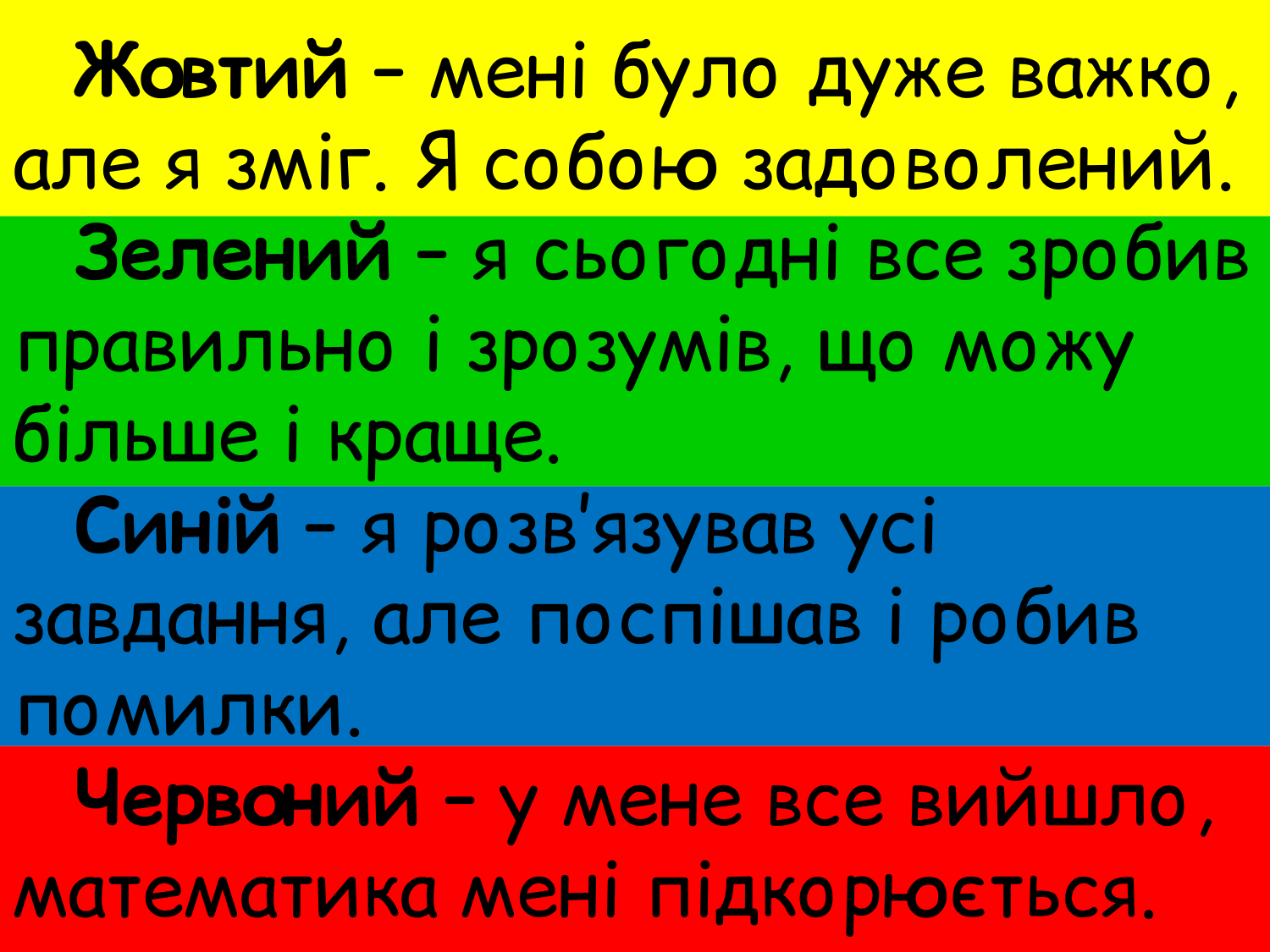

Жовтий – мені було дуже важко, але я зміг. Я собою задоволений.
Зелений – я сьогодні все зробив правильно і зрозумів, що можу більше і краще.
Синій – я розв’язував усі завдання, але поспішав і робив помилки.
Червоний – у мене все вийшло, математика мені підкорюється.